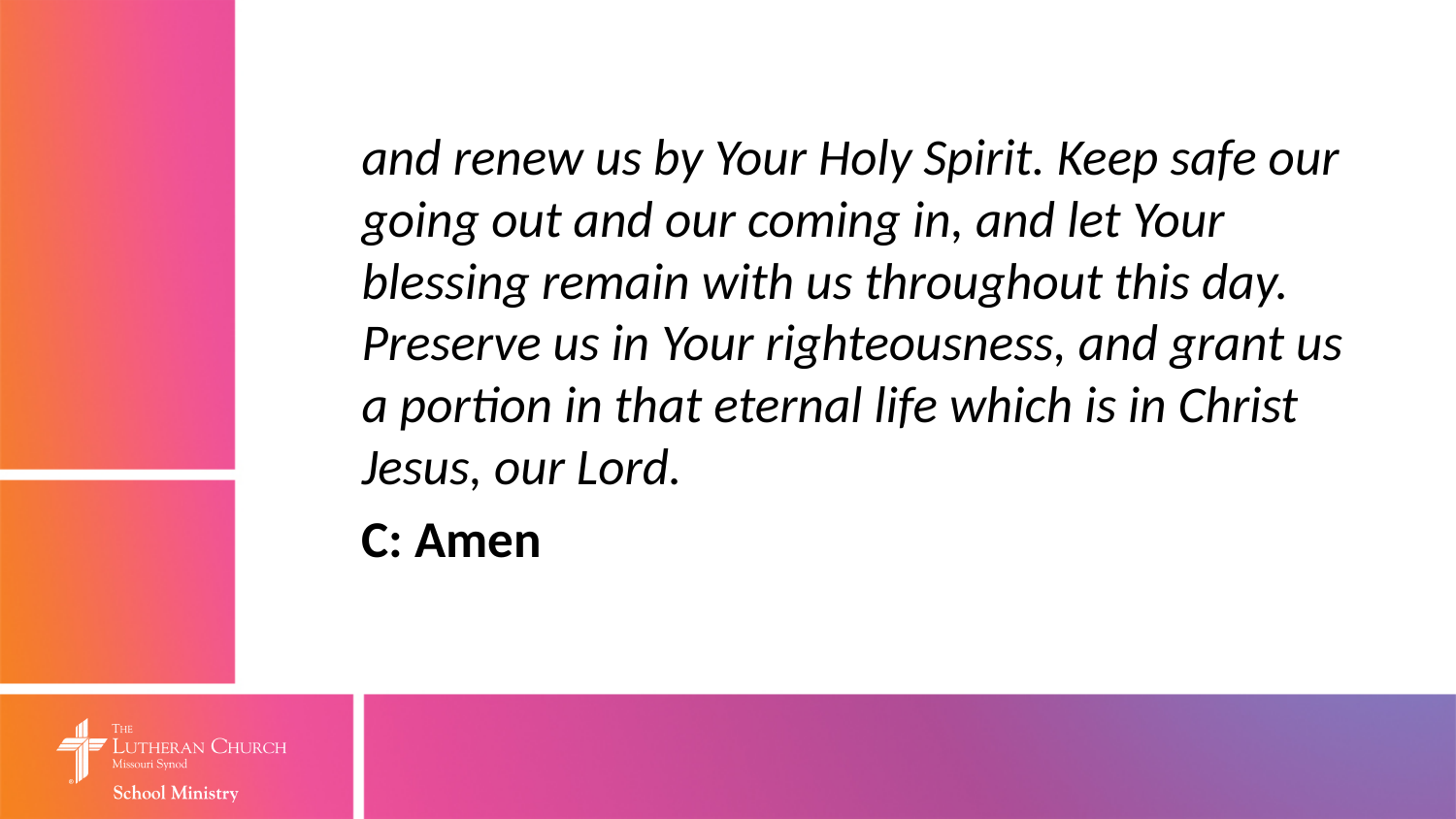

and renew us by Your Holy Spirit. Keep safe our going out and our coming in, and let Your blessing remain with us throughout this day. Preserve us in Your righteousness, and grant us a portion in that eternal life which is in Christ Jesus, our Lord.
	C: Amen